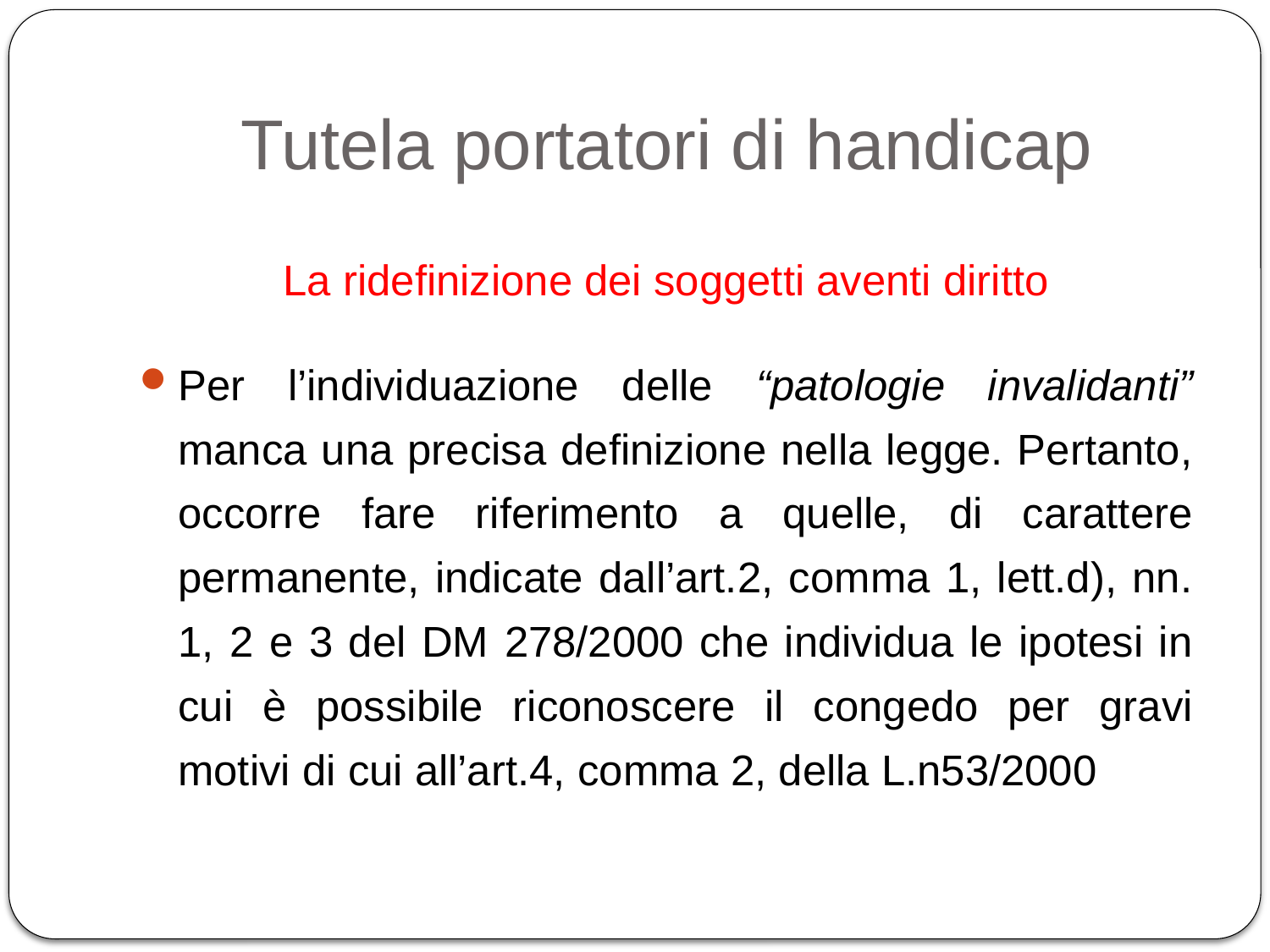

# Tutela portatori di handicap
La ridefinizione dei soggetti aventi diritto

Per l’individuazione delle “patologie invalidanti” manca una precisa definizione nella legge. Pertanto, occorre fare riferimento a quelle, di carattere permanente, indicate dall’art.2, comma 1, lett.d), nn. 1, 2 e 3 del DM 278/2000 che individua le ipotesi in cui è possibile riconoscere il congedo per gravi motivi di cui all’art.4, comma 2, della L.n53/2000